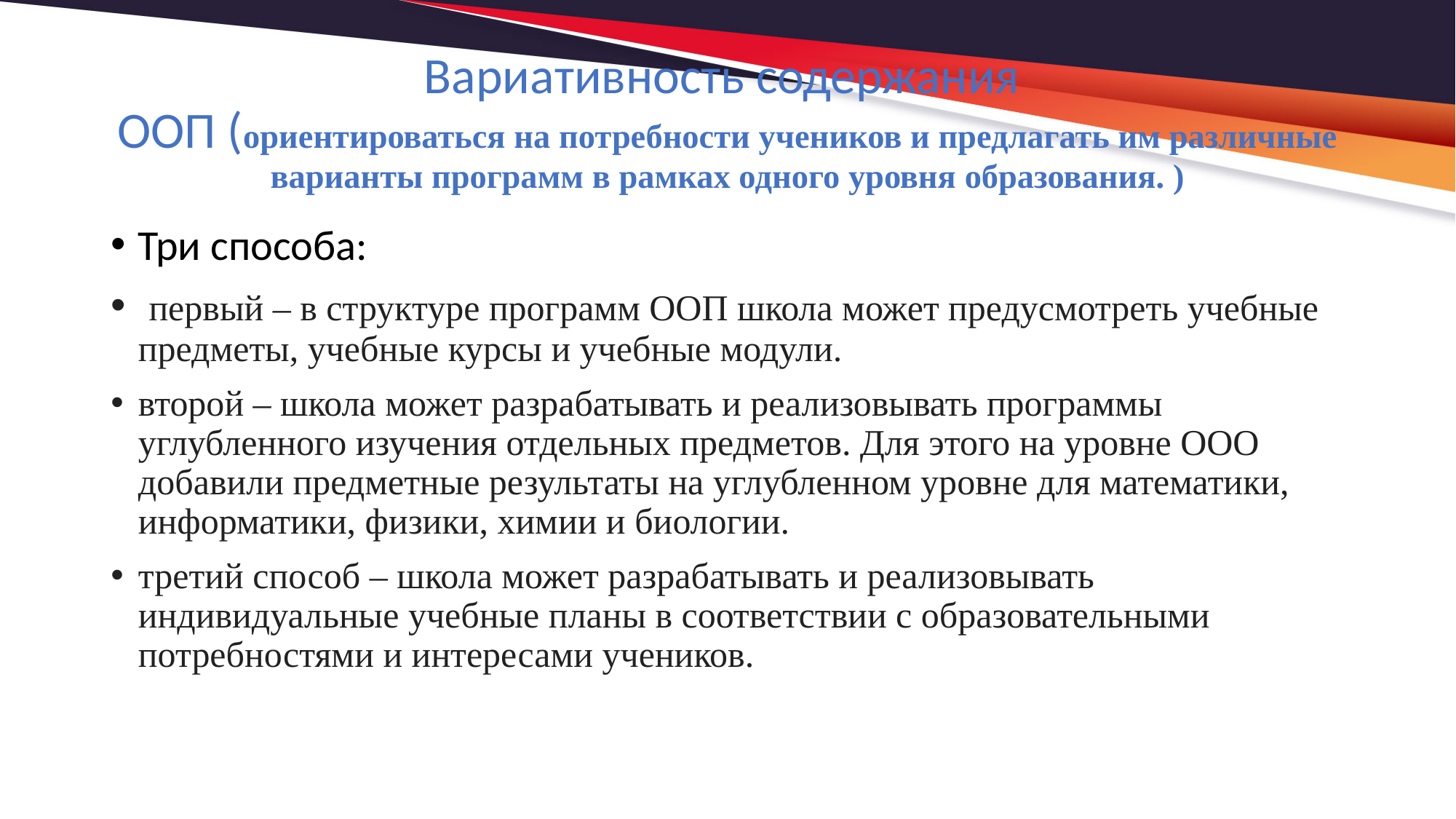

# Вариативность содержания ООП (ориентироваться на потребности учеников и предлагать им различные варианты программ в рамках одного уровня образования. )
Три способа:
 первый – в структуре программ ООП школа может предусмотреть учебные предметы, учебные курсы и учебные модули.
второй – школа может разрабатывать и реализовывать программы углубленного изучения отдельных предметов. Для этого на уровне ООО добавили предметные результаты на углубленном уровне для математики, информатики, физики, химии и биологии.
третий способ – школа может разрабатывать и реализовывать индивидуальные учебные планы в соответствии с образовательными потребностями и интересами учеников.